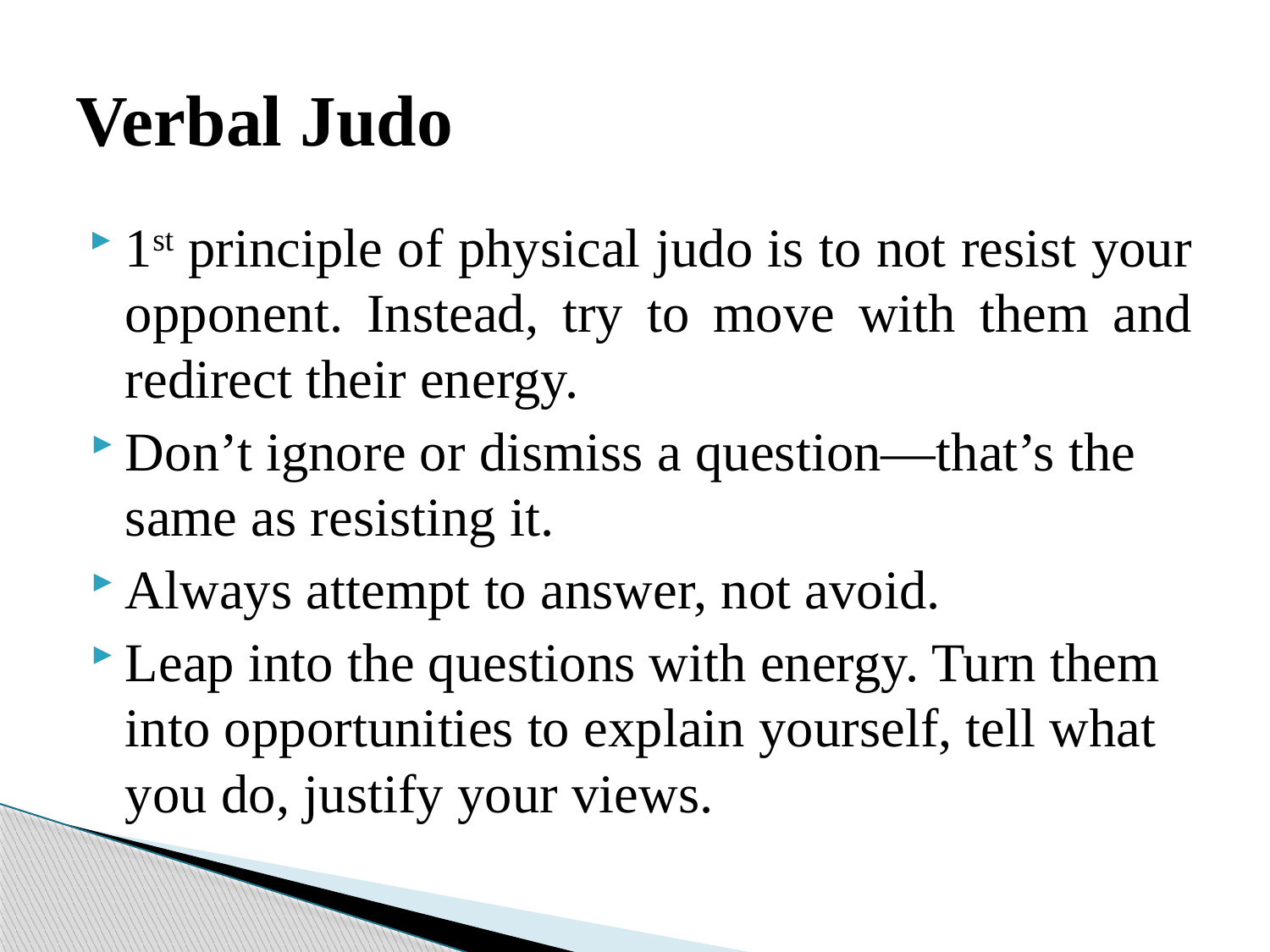

# Verbal Judo
1st principle of physical judo is to not resist your opponent. Instead, try to move with them and redirect their energy.
Don’t ignore or dismiss a question—that’s the same as resisting it.
Always attempt to answer, not avoid.
Leap into the questions with energy. Turn them into opportunities to explain yourself, tell what you do, justify your views.